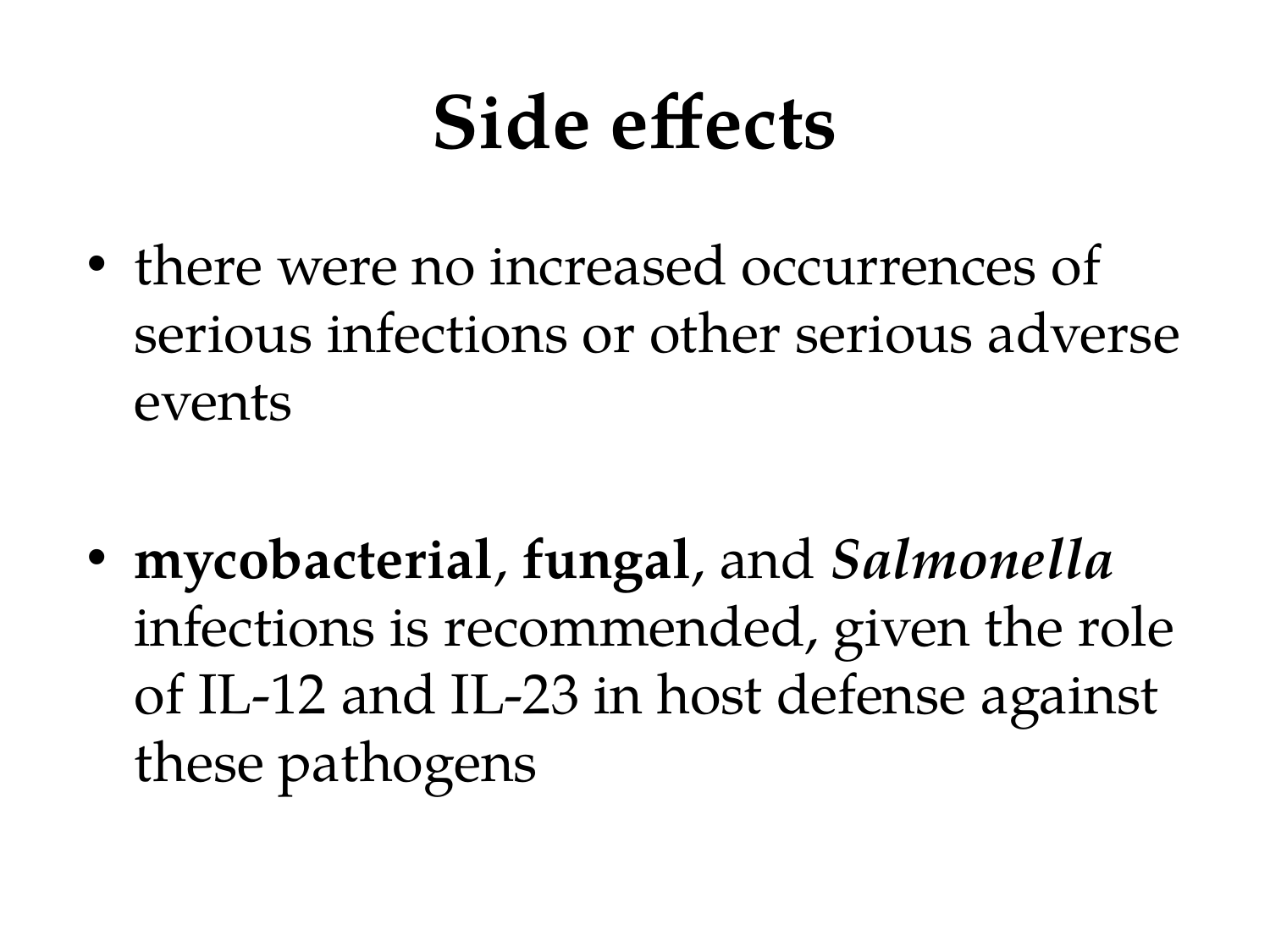

# Side effects
there were no increased occurrences of serious infections or other serious adverse events

mycobacterial, fungal, and Salmonella infections is recommended, given the role of IL-12 and IL-23 in host defense against these pathogens